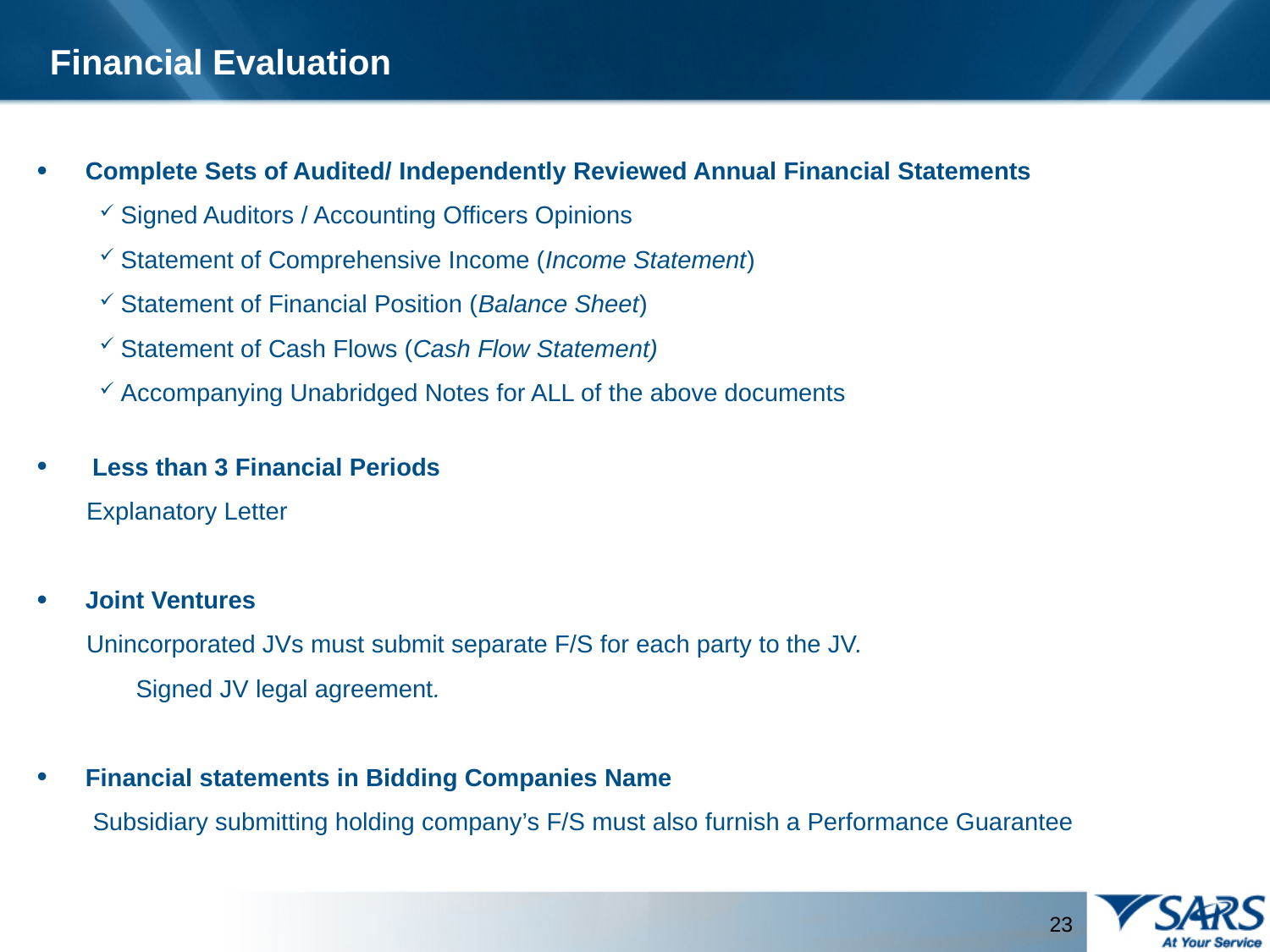

Financial Evaluation

Complete Sets of Audited/ Independently Reviewed Annual Financial Statements
Signed Auditors / Accounting Officers Opinions
Statement of Comprehensive Income (Income Statement)
Statement of Financial Position (Balance Sheet)
Statement of Cash Flows (Cash Flow Statement)
Accompanying Unabridged Notes for ALL of the above documents

 Less than 3 Financial Periods
Explanatory Letter

Joint Ventures
Unincorporated JVs must submit separate F/S for each party to the JV.
Signed JV legal agreement.

Financial statements in Bidding Companies Name
        Subsidiary submitting holding company’s F/S must also furnish a Performance Guarantee

     23